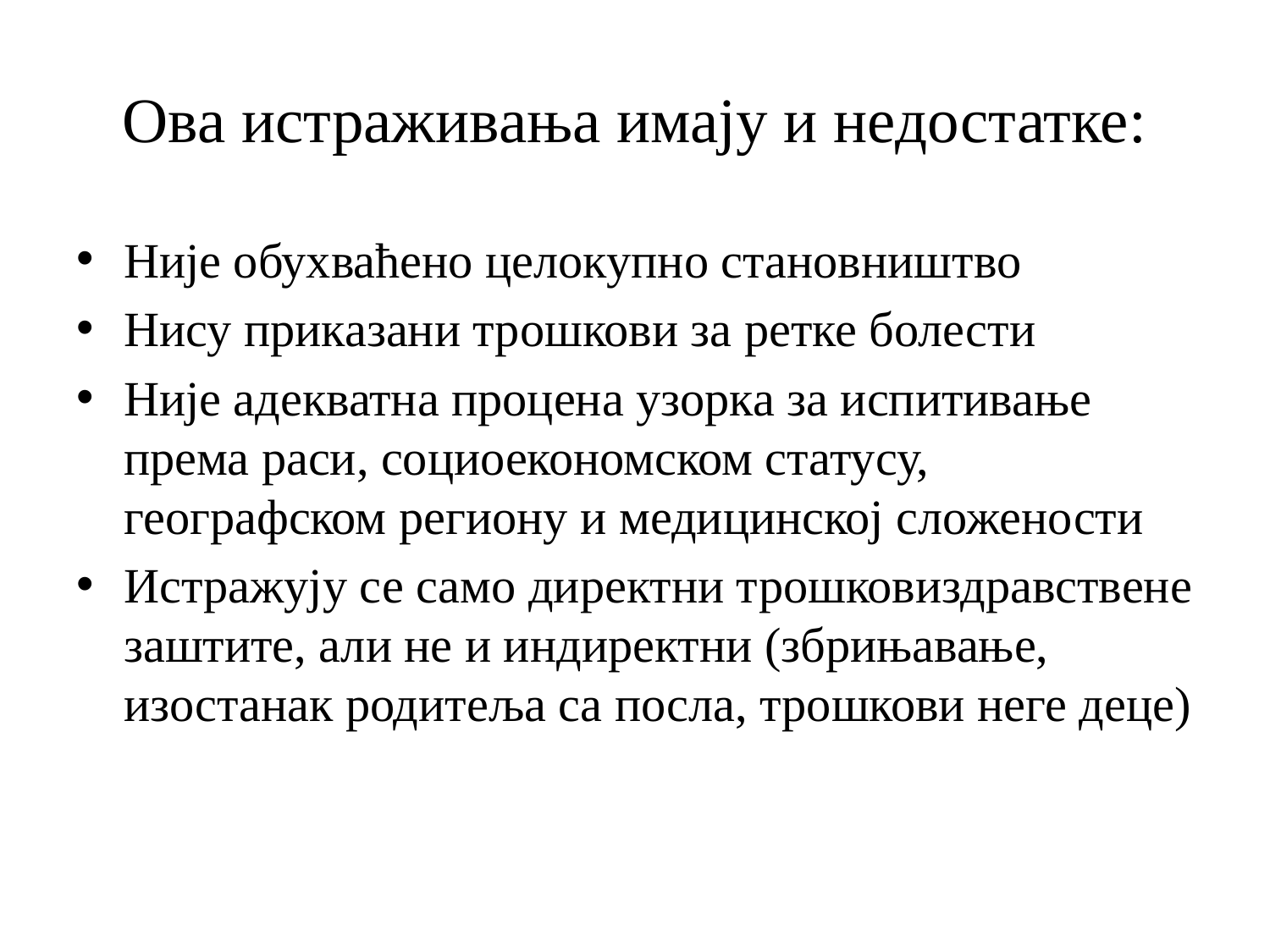

# Ова истраживања имају и недостатке:
Није обухваћено целокупно становништво
Нису приказани трошкови за ретке болести
Није адекватна процена узорка за испитивање према раси, социоекономском статусу, географском региону и медицинској сложености
Истражују се само директни трошковиздравствене заштите, али не и индиректни (збрињавање, изостанак родитеља са посла, трошкови неге деце)